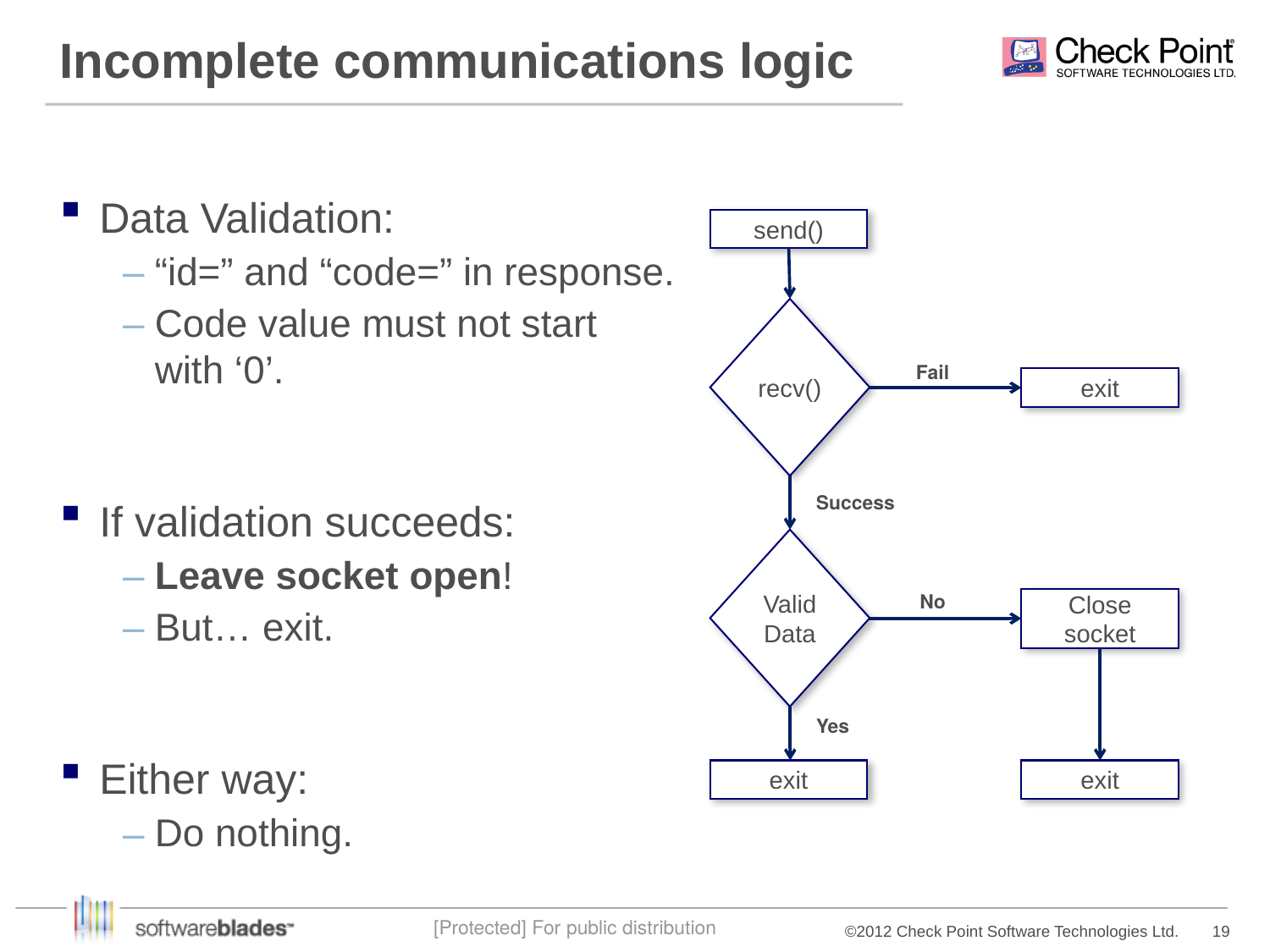

# Incomplete communications logic
Data Validation:
“id=” and “code=” in response.
Code value must not start
with ‘0’.

If validation succeeds:
Leave socket open!
But… exit.

Either way:
Do nothing.
send()
recv()
Fail
exit
Success
Valid
Data
No
Close socket
Yes
exit
exit
[Protected] For public distribution